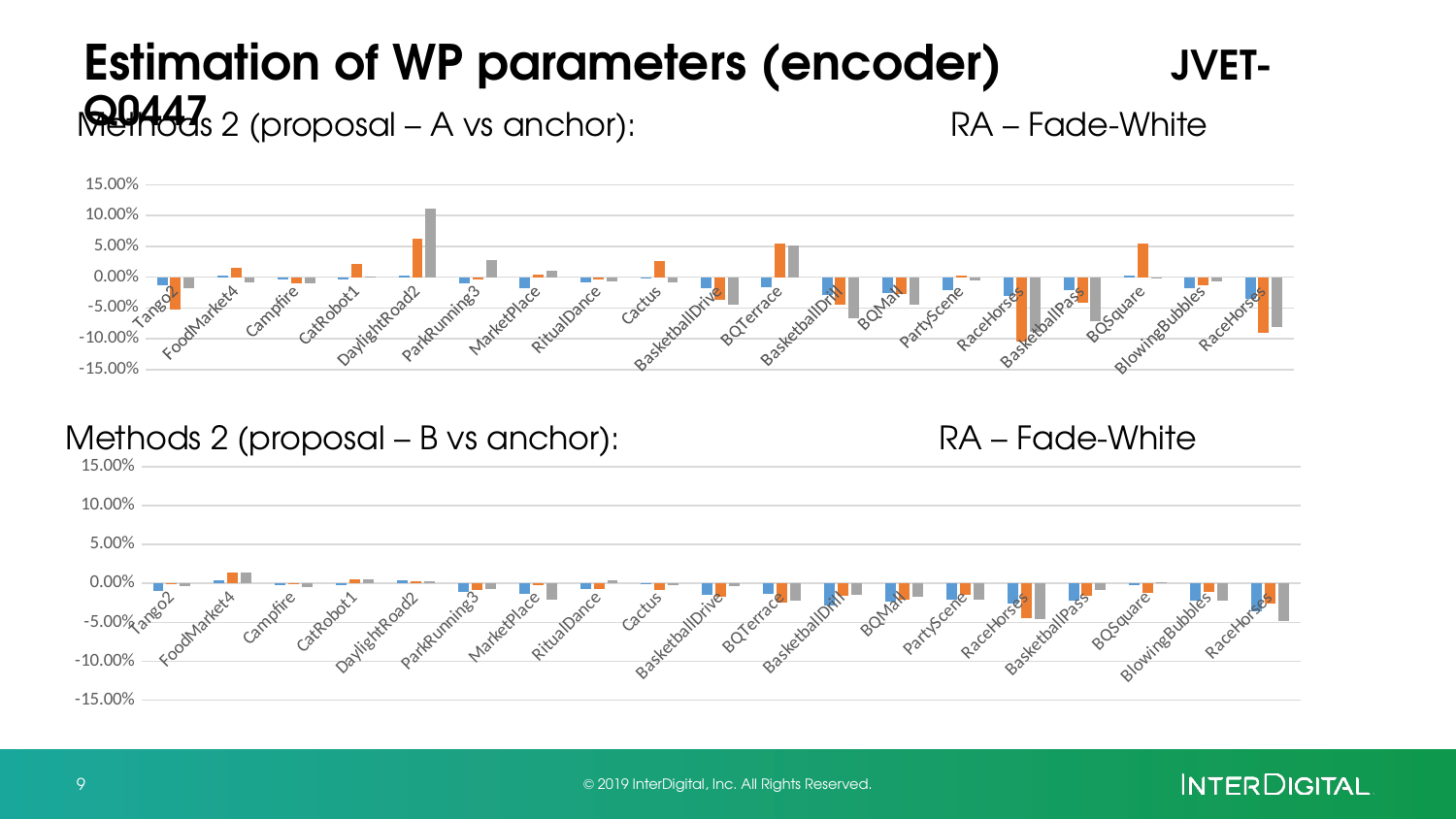

# Estimation of WP parameters (encoder)	     JVET-Q0447
Methods 2 (proposal – A vs anchor):			RA – Fade-White

### Chart

| Category |  |  |  |
|---|---|---|---|
| Tango2 | -0.013860520175050794 | -0.0526240918043015 | -0.01750663540217101 |
| FoodMarket4 | 0.002468527636584117 | 0.015211846875621271 | -0.0077602015205721075 |
| Campfire | -0.003632412809283836 | -0.010165477245821286 | -0.01000383961647544 |
| CatRobot1 | -0.0033909764850847957 | 0.020821697062163302 | 0.0012096768191585117 |
| DaylightRoad2 | 0.0033044794598600102 | 0.061751321419594385 | 0.11094245804156233 |
| ParkRunning3 | -0.0106774995679777 | -0.00392394994717149 | 0.026993750507458447 |
| MarketPlace | -0.017637954839691994 | 0.0036005611288805195 | 0.009832960884443187 |
| RitualDance | -0.008316286737178769 | -0.0033256581623323234 | -0.006670525710578579 |
| Cactus | -0.0004054465340296298 | 0.026137102754813624 | -0.008769048004244162 |
| BasketballDrive | -0.018309868599606482 | -0.037533090962829974 | -0.04499186944280753 |
| BQTerrace | -0.016593727962982308 | 0.054175234920182946 | 0.05207189291726011 |
| BasketballDrill | -0.02942104717935523 | -0.04534625854890206 | -0.06664397866938288 |
| BQMall | -0.025155860519291084 | -0.02803295535324779 | -0.04466947021338763 |
| PartyScene | -0.020578592685135733 | 0.002422303314891794 | -0.005203501572266345 |
| RaceHorses | -0.029889243067218962 | -0.10466176345885359 | -0.08804791253031075 |
| BasketballPass | -0.0205456064552888 | -0.04108584096889156 | -0.07088322095143018 |
| BQSquare | 0.002689755611247291 | 0.05463293431485283 | -0.00018320905388291564 |
| BlowingBubbles | -0.018223025766335166 | -0.013291594468715195 | -0.006905960108406273 |
| RaceHorses | -0.035658016795274805 | -0.09071661650296536 | -0.08145027541556837 |
Methods 2 (proposal – B vs anchor):			RA – Fade-White

### Chart

| Category |  |  |  |
|---|---|---|---|
| Tango2 | -0.009811042948796311 | 0.0008145124986882468 | -0.0036228966322547906 |
| FoodMarket4 | 0.003548477300499009 | 0.01342884487615903 | 0.013434374208839195 |
| Campfire | -0.002110937129049417 | 0.0005627853416085848 | -0.0042497026975221175 |
| CatRobot1 | -0.0018784188981632033 | 0.005109006969015617 | 0.005107805788947095 |
| DaylightRoad2 | 0.004445160854898322 | 0.0029790701859651048 | 0.0023814197435225726 |
| ParkRunning3 | -0.010616262599629445 | -0.008169990706644481 | -0.006985590031850397 |
| MarketPlace | -0.013784737784703016 | -0.0021828763784899063 | -0.021119516648283487 |
| RitualDance | -0.006926293935699102 | -0.007768373677266349 | 0.004356696067735699 |
| Cactus | 0.0007107996232362801 | -0.008325920321546665 | -0.002465376751385806 |
| BasketballDrive | -0.015112340515565093 | -0.01712504501965717 | -0.003757274698119928 |
| BQTerrace | -0.013671929311350861 | -0.02462383100499199 | -0.022664803650613186 |
| BasketballDrill | -0.02837641345478137 | -0.016241511839949707 | -0.014633226451790993 |
| BQMall | -0.02383815222568275 | -0.021264159450364528 | -0.01665644210806061 |
| PartyScene | -0.020758728678118343 | -0.01472300531988846 | -0.02070328498509011 |
| RaceHorses | -0.026363385095598213 | -0.04427110169746551 | -0.04562121515310802 |
| BasketballPass | -0.022556099898883186 | -0.01622278160354318 | -0.008152850999184169 |
| BQSquare | -0.002481855948924916 | -0.011833191120096176 | 0.0010512542792751045 |
| BlowingBubbles | -0.021671079188352427 | -0.011401245945607763 | -0.021790328035072082 |
| RaceHorses | -0.03634199568063412 | -0.02648922735125614 | -0.04880326178057015 |
9
© 2019 InterDigital, Inc. All Rights Reserved.